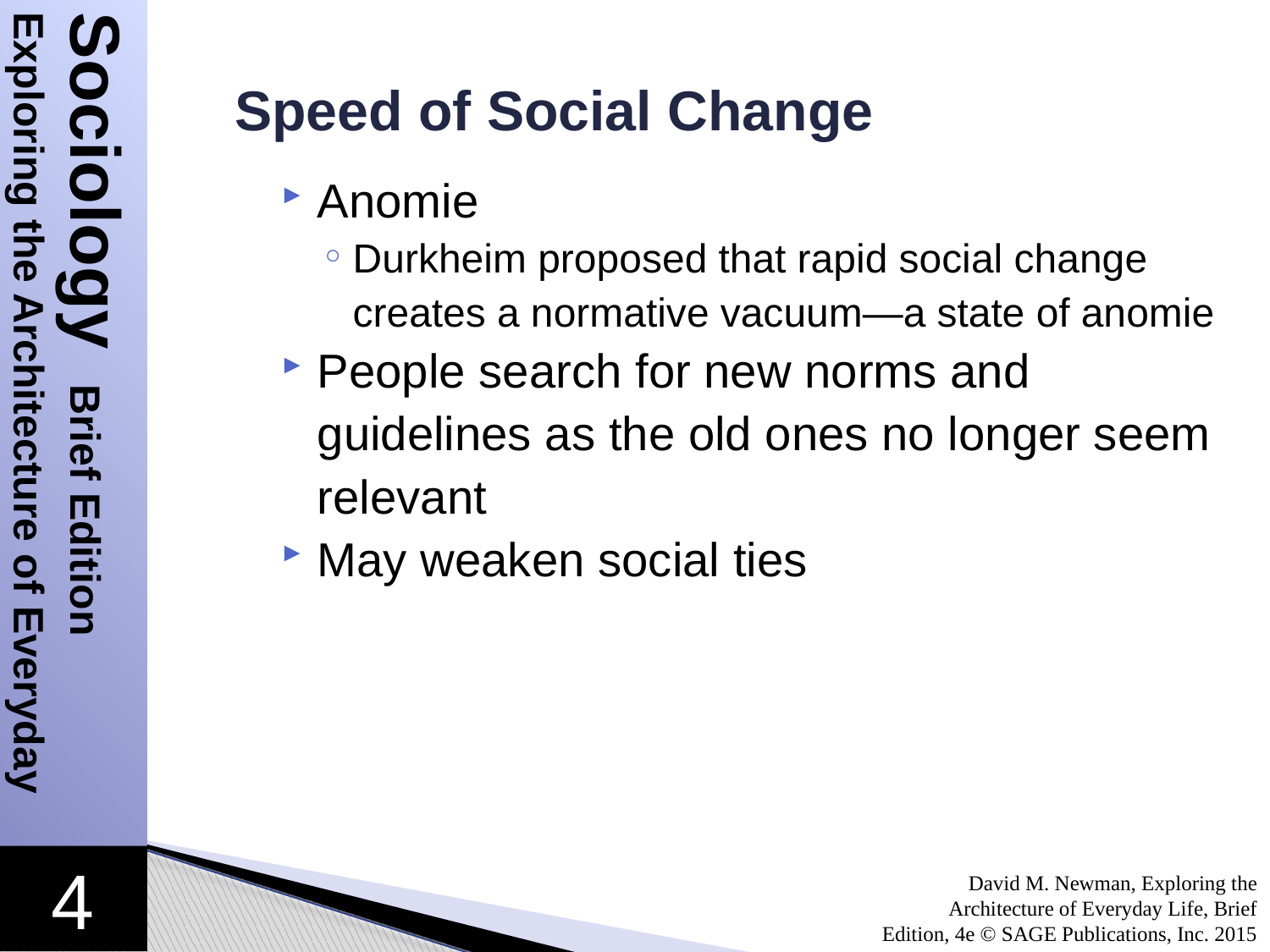

Speed of Social Change
Anomie
Durkheim proposed that rapid social change creates a normative vacuum—a state of anomie
People search for new norms and guidelines as the old ones no longer seem relevant
May weaken social ties
David M. Newman, Exploring the Architecture of Everyday Life, Brief Edition, 4e © SAGE Publications, Inc. 2015